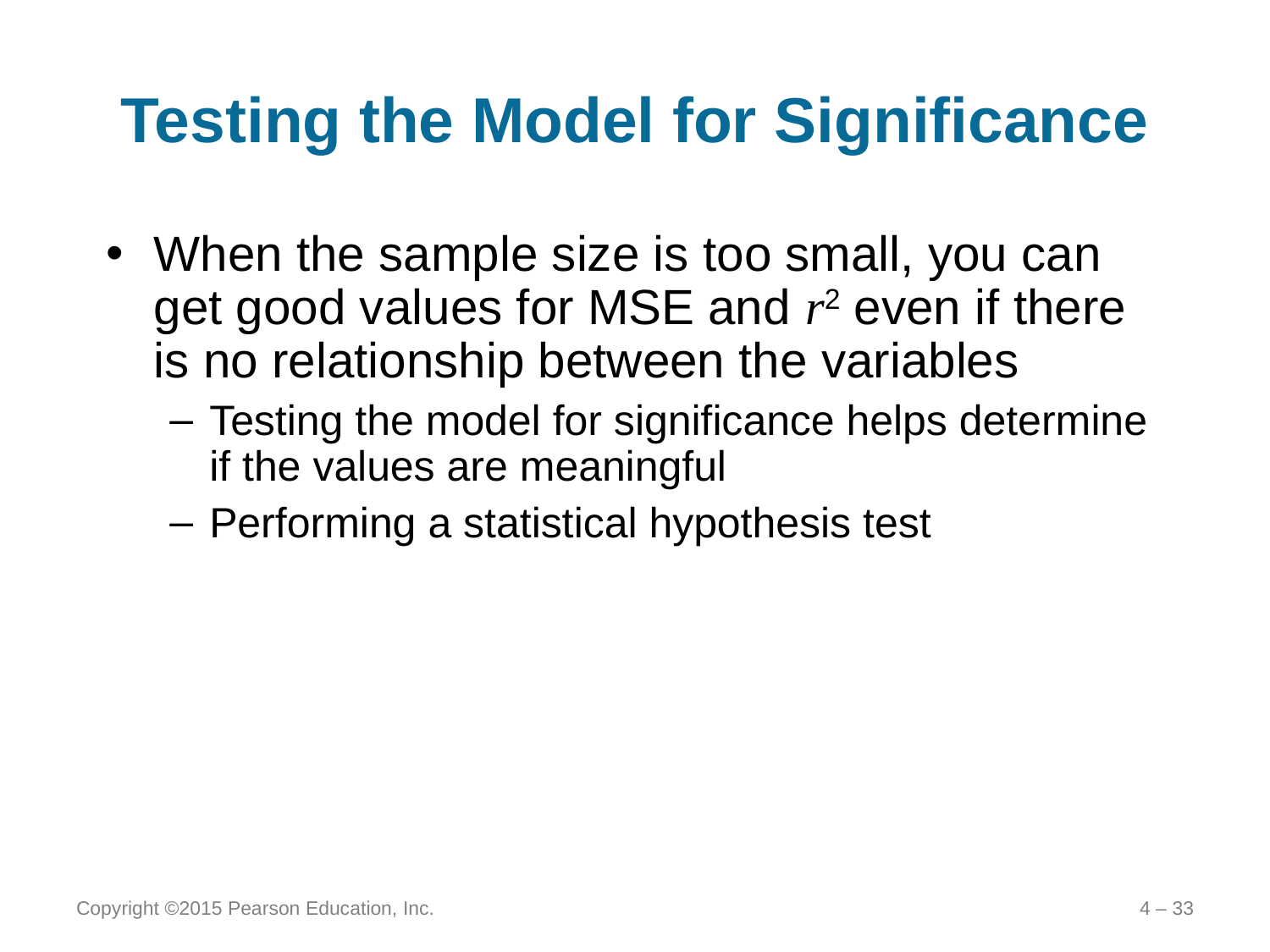

# Testing the Model for Significance
When the sample size is too small, you can get good values for MSE and r2 even if there is no relationship between the variables
Testing the model for significance helps determine if the values are meaningful
Performing a statistical hypothesis test
Copyright ©2015 Pearson Education, Inc.
4 – 33